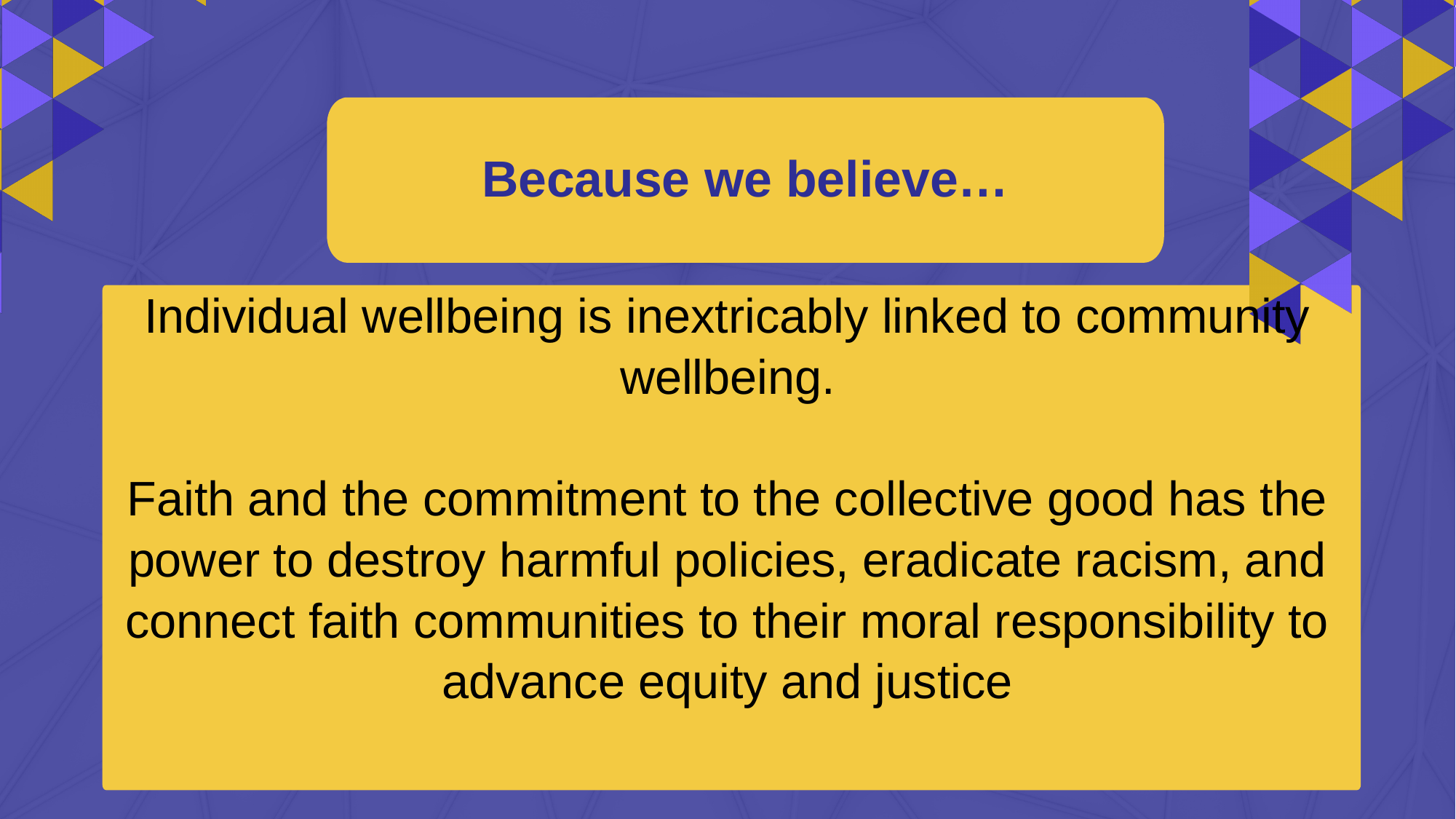

Because we believe…

Individual wellbeing is inextricably linked to community wellbeing.

Faith and the commitment to the collective good has the power to destroy harmful policies, eradicate racism, and connect faith communities to their moral responsibility to advance equity and justice